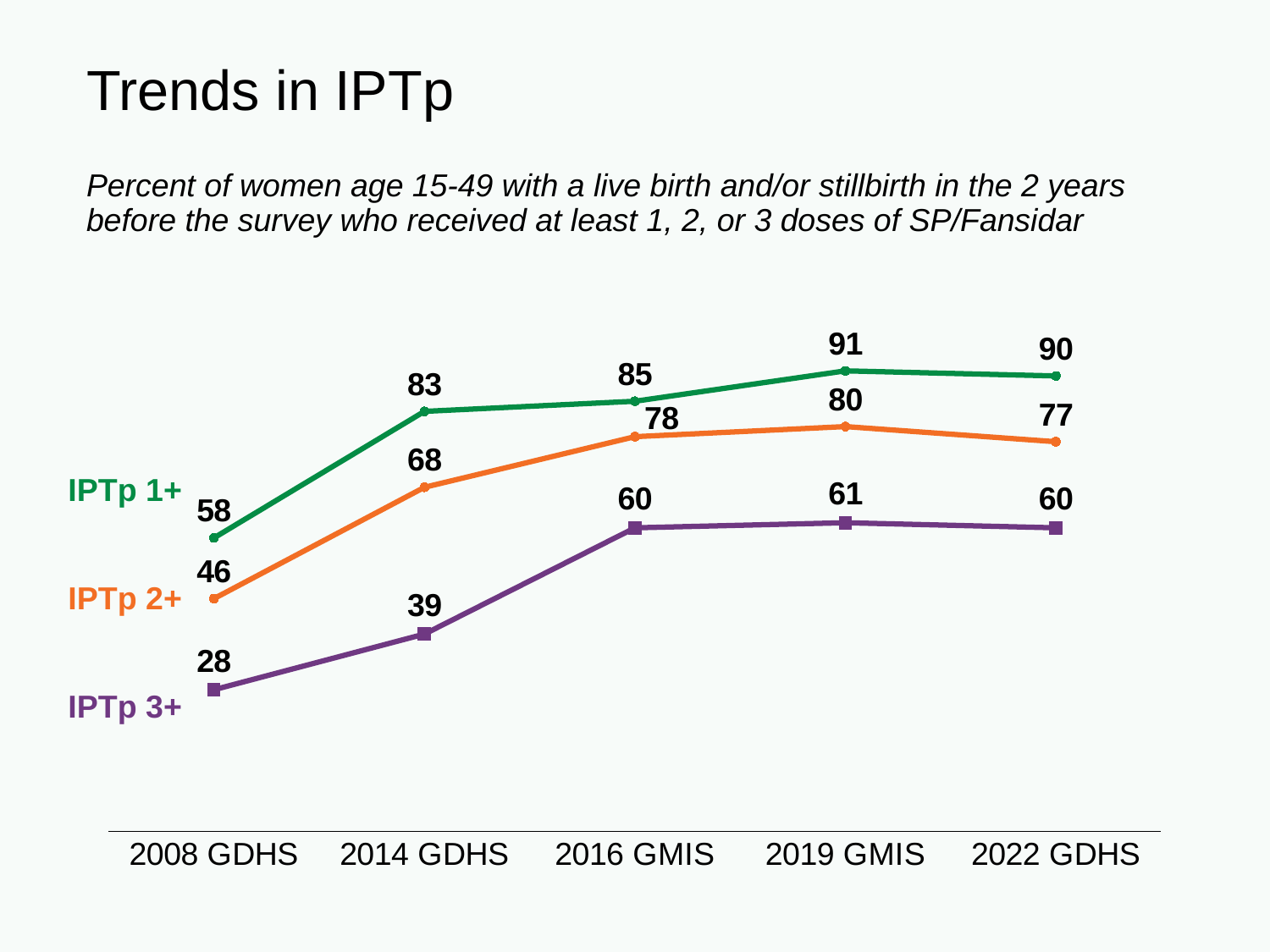

# Trends in IPTp
Percent of women age 15-49 with a live birth and/or stillbirth in the 2 years before the survey who received at least 1, 2, or 3 doses of SP/Fansidar

### Chart

| Category | TPIg 1+ | TPIg 2+ | TPIg 3+ |
|---|---|---|---|
| 2008 GDHS | 58.0 | 46.0 | 28.0 |
| 2014 GDHS | 83.0 | 68.0 | 39.0 |
| 2016 GMIS | 85.0 | 78.0 | 60.0 |
| 2019 GMIS | 91.0 | 80.0 | 61.0 |
| 2022 GDHS | 90.0 | 77.0 | 60.0 |
IPTp 1+
IPTp 2+
IPTp 3+